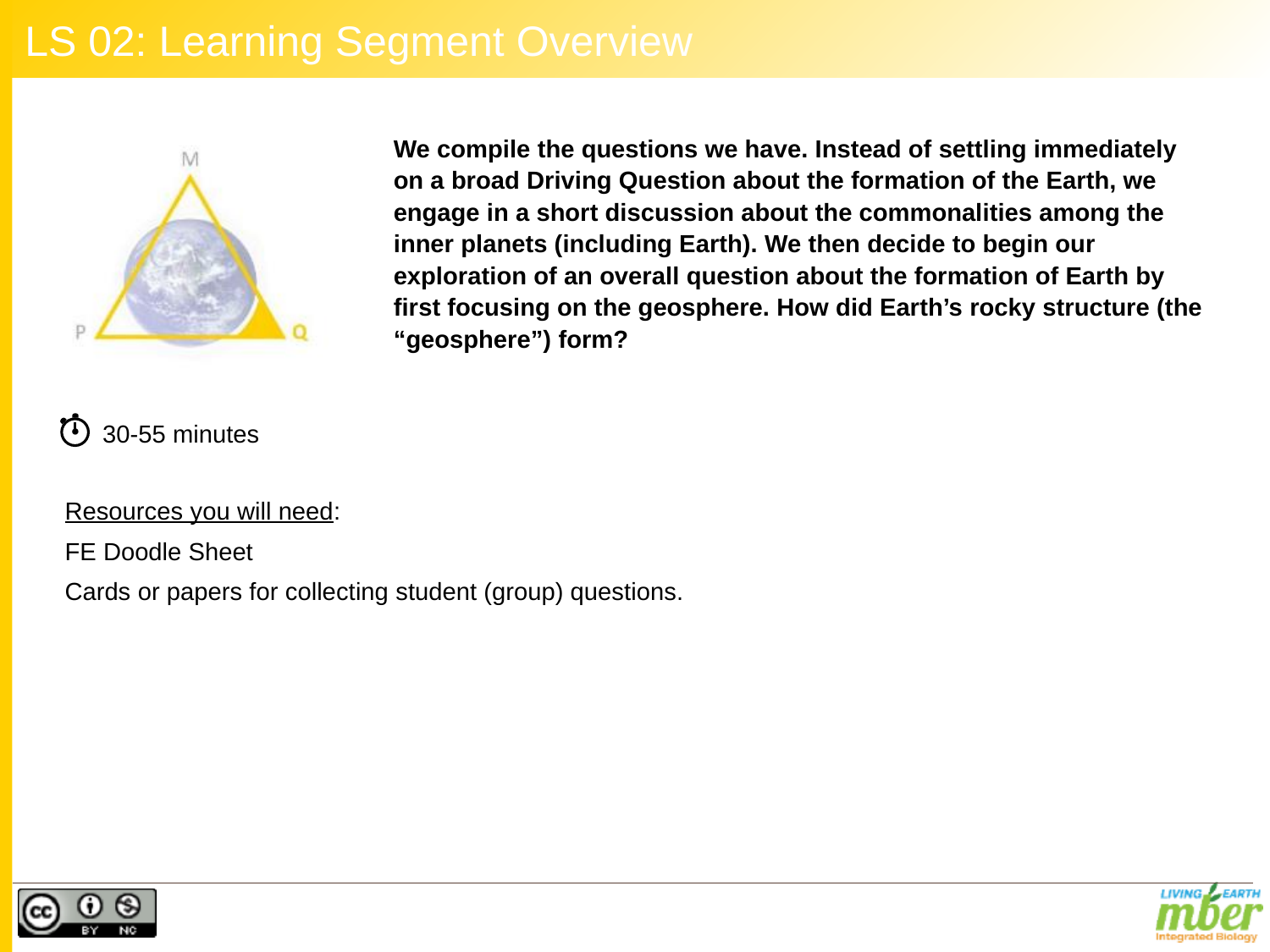

# LS 02: Learning Segment Overview
We compile the questions we have. Instead of settling immediately on a broad Driving Question about the formation of the Earth, we engage in a short discussion about the commonalities among the inner planets (including Earth). We then decide to begin our exploration of an overall question about the formation of Earth by first focusing on the geosphere. How did Earth’s rocky structure (the “geosphere”) form?

30-55 minutes
Resources you will need:
FE Doodle Sheet
Cards or papers for collecting student (group) questions.